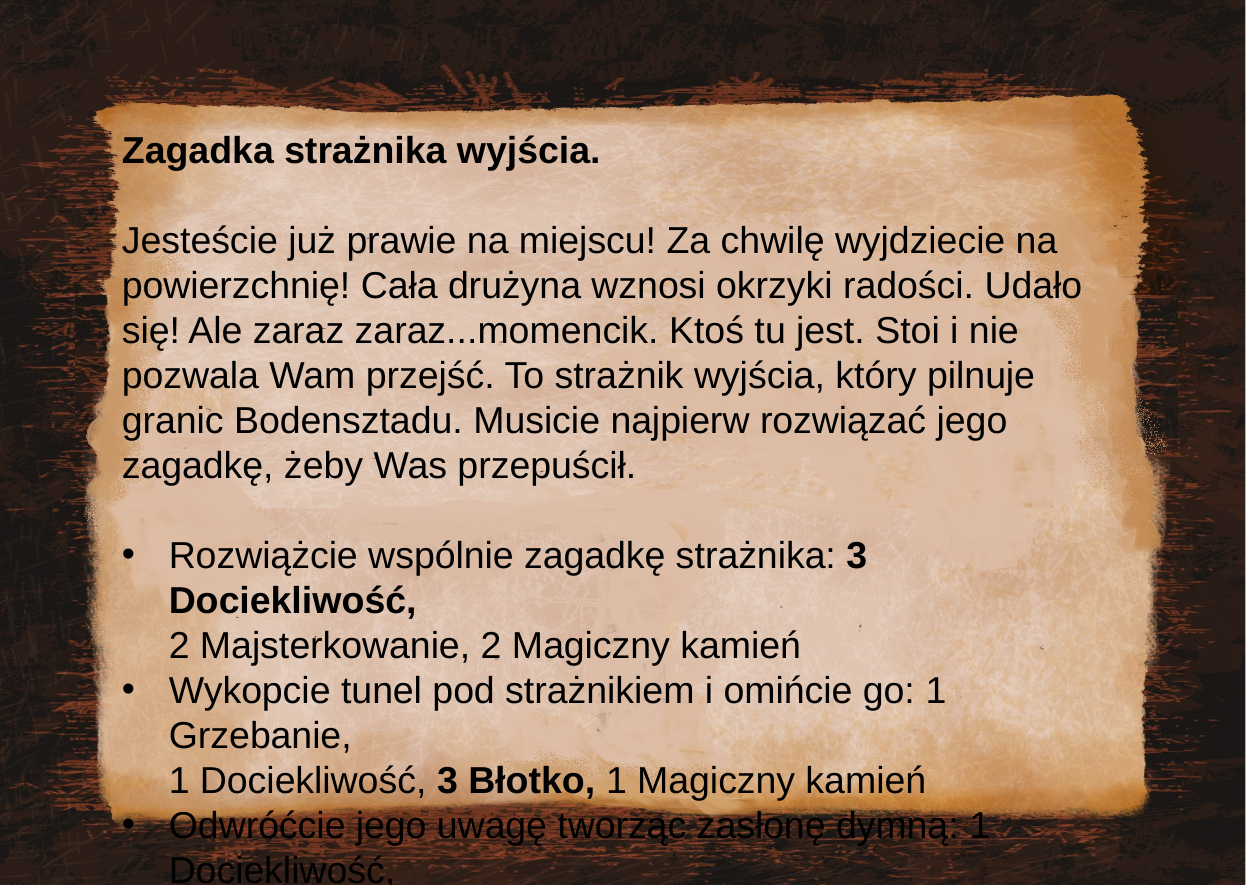

Zagadka strażnika wyjścia.

Jesteście już prawie na miejscu! Za chwilę wyjdziecie na powierzchnię! Cała drużyna wznosi okrzyki radości. Udało się! Ale zaraz zaraz...momencik. Ktoś tu jest. Stoi i nie pozwala Wam przejść. To strażnik wyjścia, który pilnuje granic Bodensztadu. Musicie najpierw rozwiązać jego zagadkę, żeby Was przepuścił.

Rozwiążcie wspólnie zagadkę strażnika: 3 Dociekliwość,
2 Majsterkowanie, 2 Magiczny kamień
Wykopcie tunel pod strażnikiem i omińcie go: 1 Grzebanie,
1 Dociekliwość, 3 Błotko, 1 Magiczny kamień
Odwróćcie jego uwagę tworząc zasłonę dymną: 1 Dociekliwość,
1 Spokój, 1 Grzebanie, 1 Wspinanie, 2 Magiczny kamień